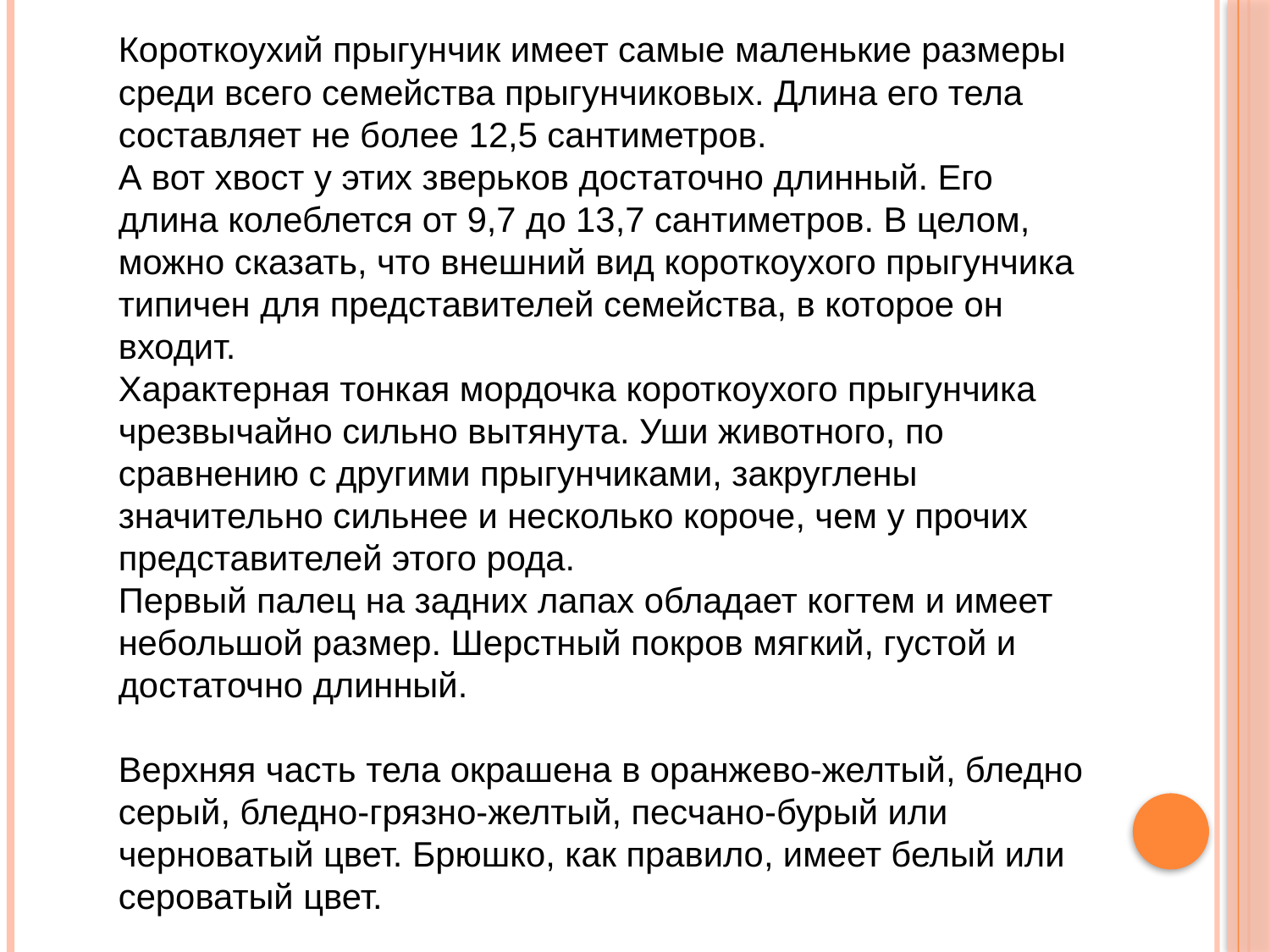

Короткоухий прыгунчик имеет самые маленькие размеры среди всего семейства прыгунчиковых. Длина его тела составляет не более 12,5 сантиметров.
А вот хвост у этих зверьков достаточно длинный. Его длина колеблется от 9,7 до 13,7 сантиметров. В целом, можно сказать, что внешний вид короткоухого прыгунчика типичен для представителей семейства, в которое он входит.
Характерная тонкая мордочка короткоухого прыгунчика чрезвычайно сильно вытянута. Уши животного, по сравнению с другими прыгунчиками, закруглены значительно сильнее и несколько короче, чем у прочих представителей этого рода.
Первый палец на задних лапах обладает когтем и имеет небольшой размер. Шерстный покров мягкий, густой и достаточно длинный.

Верхняя часть тела окрашена в оранжево-желтый, бледно серый, бледно-грязно-желтый, песчано-бурый или черноватый цвет. Брюшко, как правило, имеет белый или сероватый цвет.